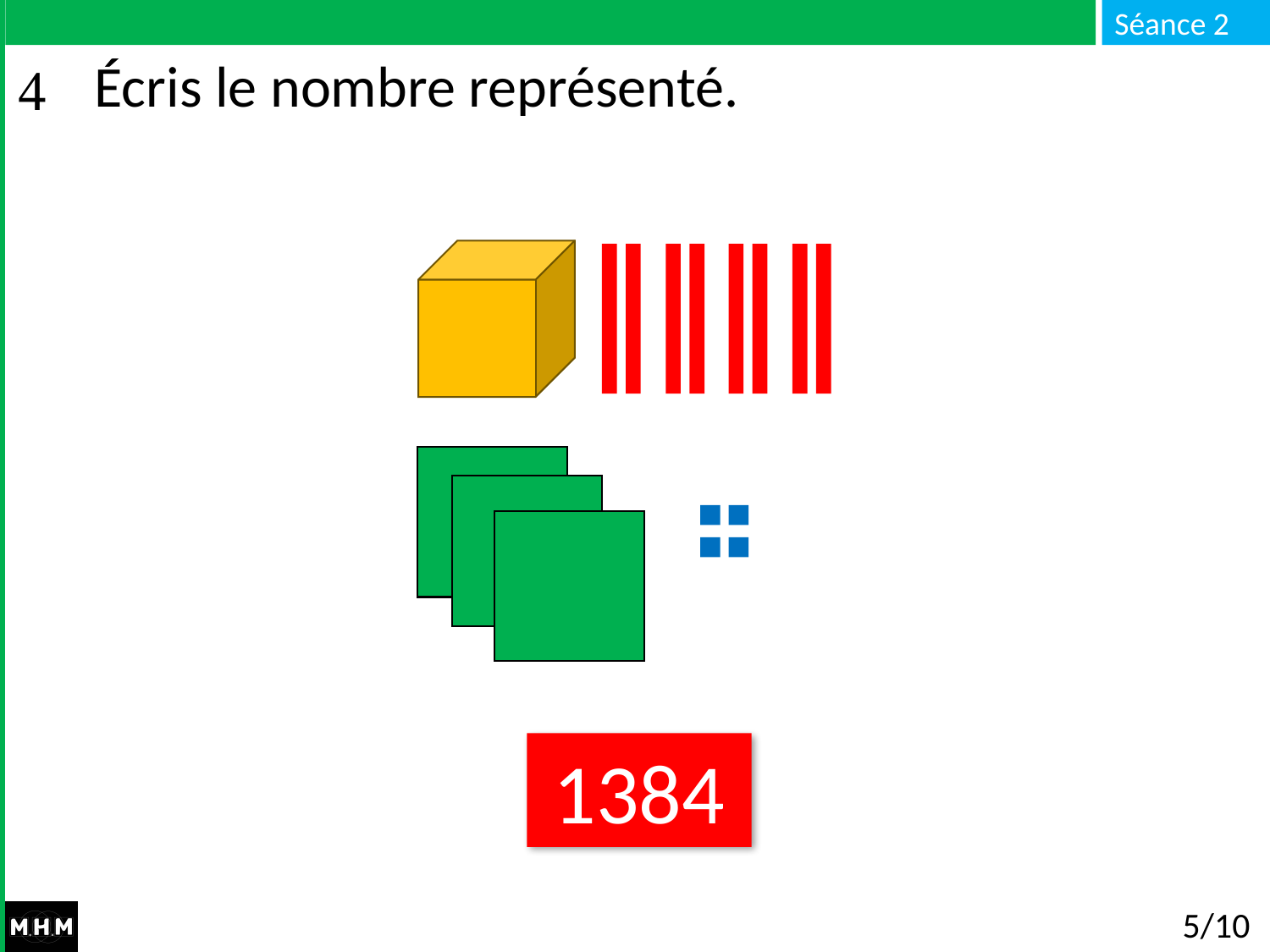

# Écris le nombre représenté.

1384
5/10